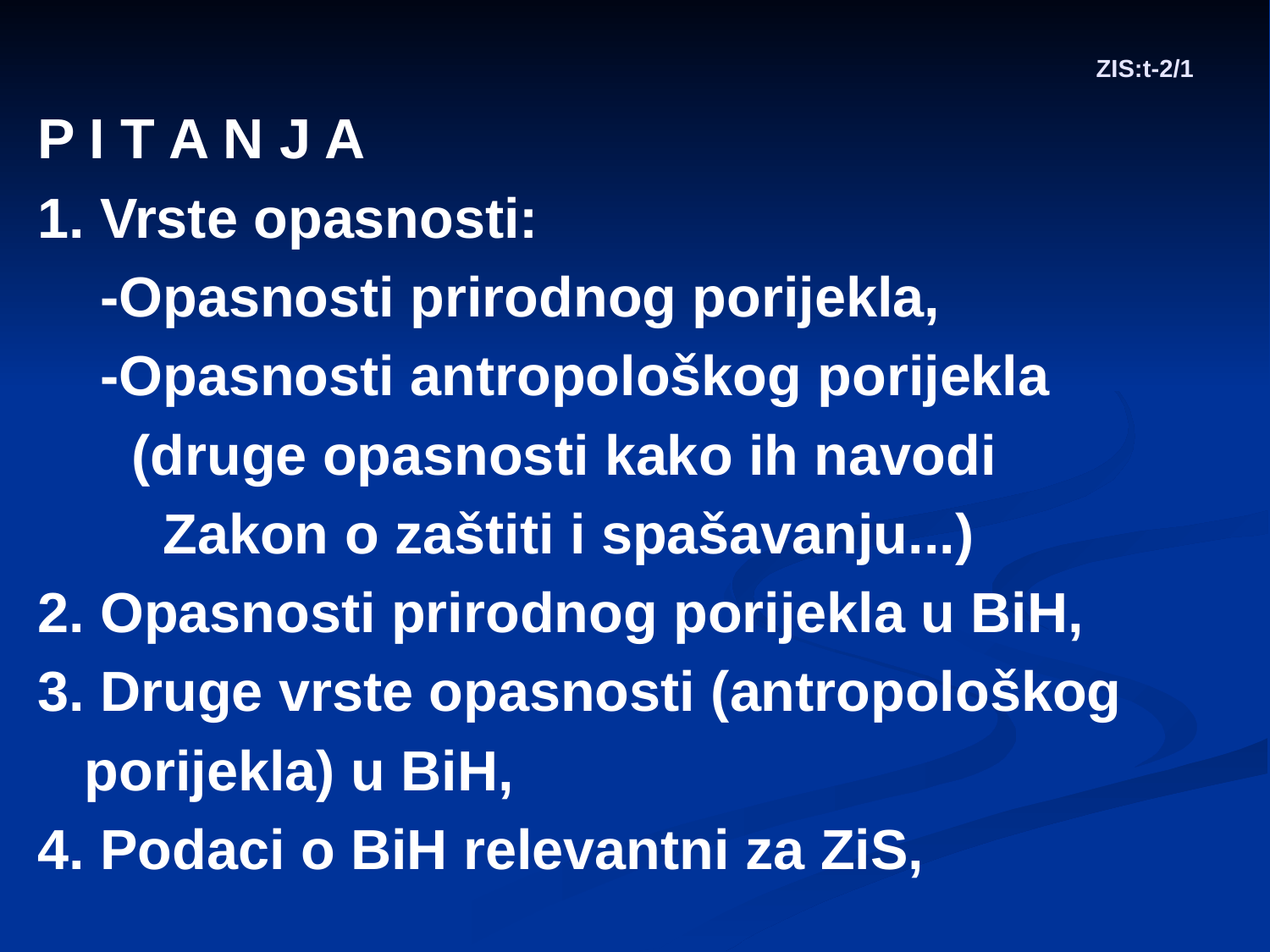

# ZIS:t-2/1
P I T A N J A
1. Vrste opasnosti:
    -Opasnosti prirodnog porijekla,
    -Opasnosti antropološkog porijekla
      (druge opasnosti kako ih navodi
        Zakon o zaštiti i spašavanju...)
2. Opasnosti prirodnog porijekla u BiH,
3. Druge vrste opasnosti (antropološkog
   porijekla) u BiH,
4. Podaci o BiH relevantni za ZiS,